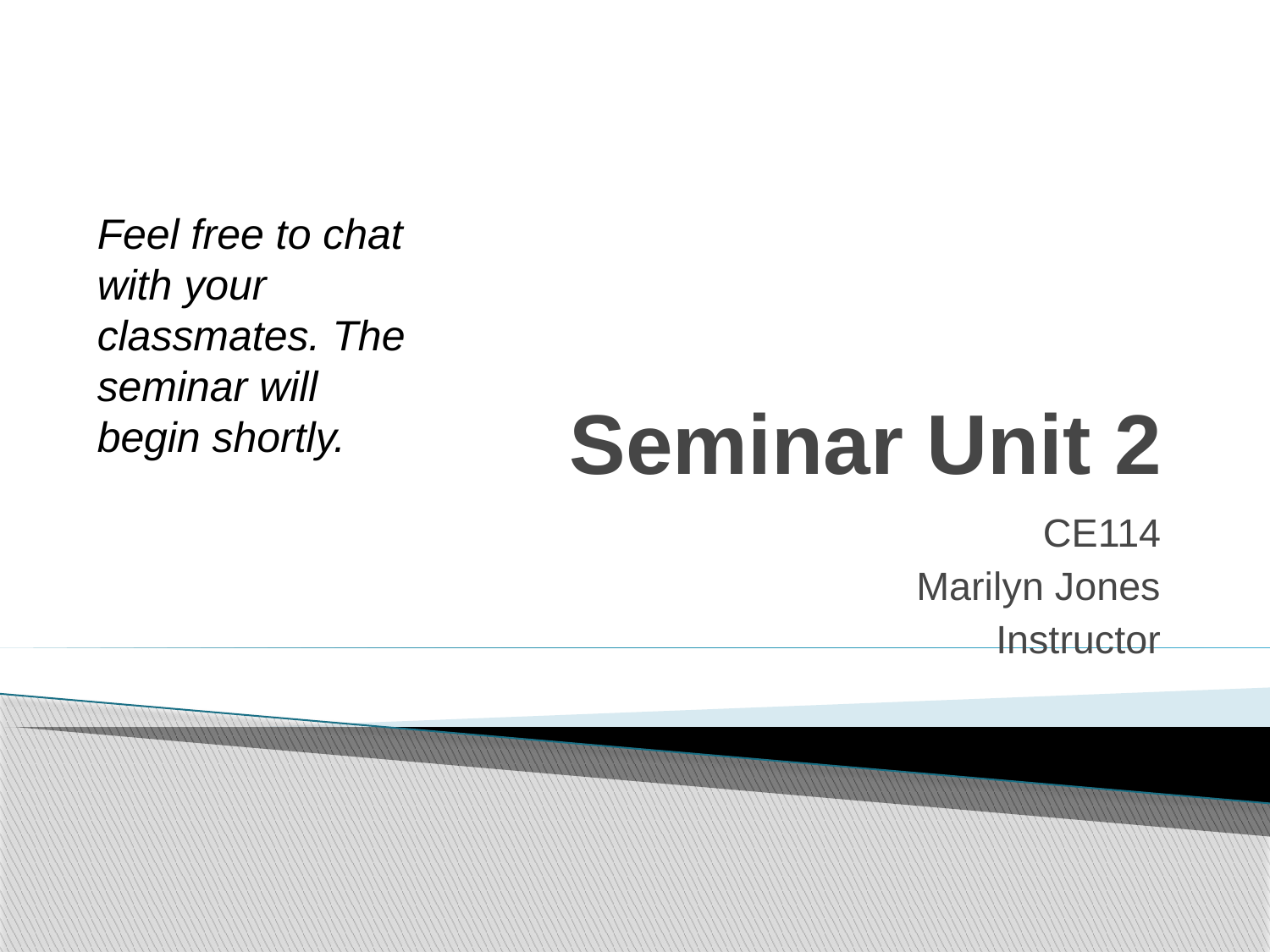

Feel free to chat with your classmates. The seminar will begin shortly.
# Seminar Unit 2
CE114
Marilyn Jones
Instructor